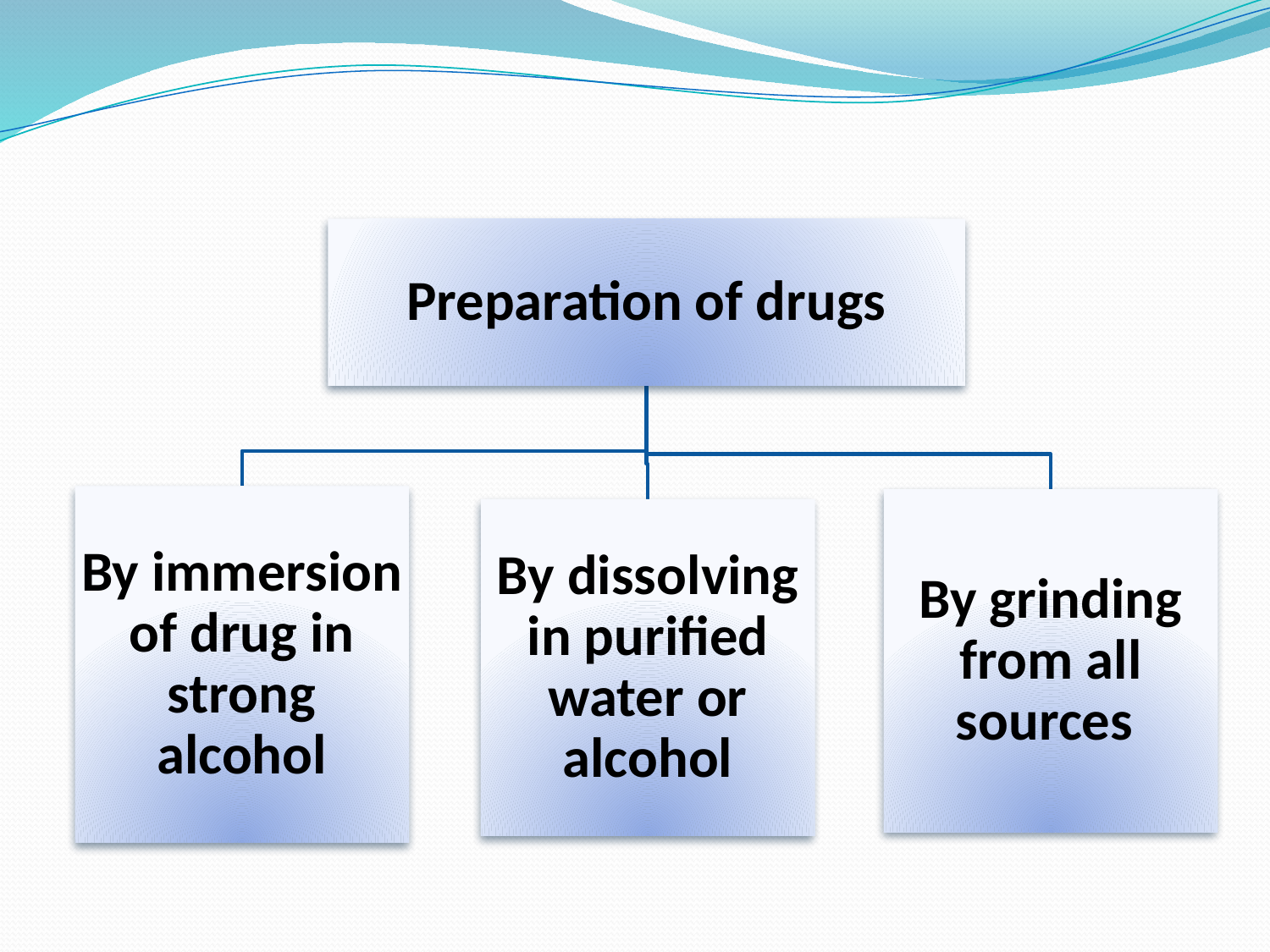

Preparation of drugs
By immersion of drug in strong alcohol
By dissolving in purified water or alcohol
By grinding from all sources